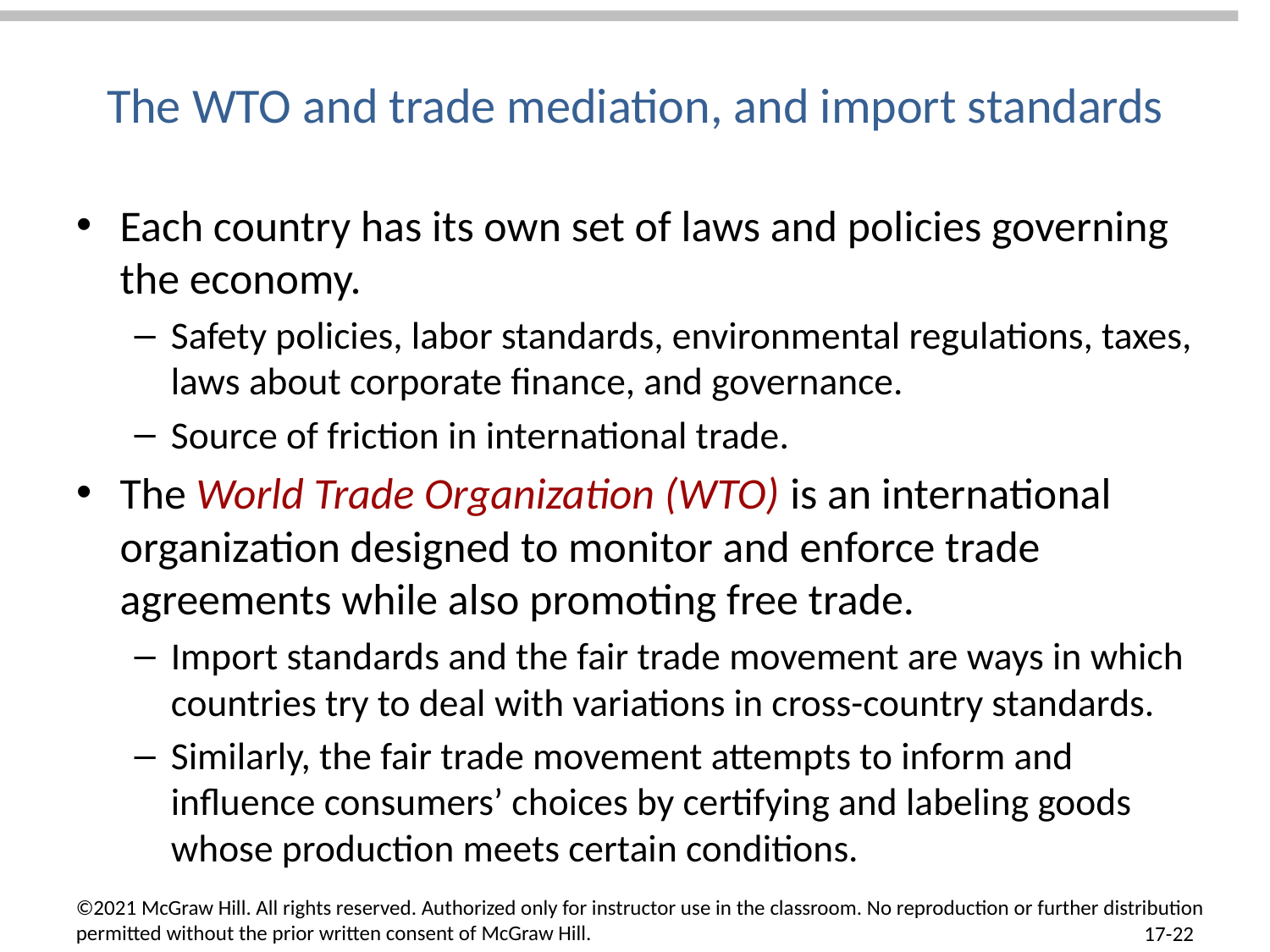

# The WTO and trade mediation, and import standards
Each country has its own set of laws and policies governing the economy.
Safety policies, labor standards, environmental regulations, taxes, laws about corporate finance, and governance.
Source of friction in international trade.
The World Trade Organization (WTO) is an international organization designed to monitor and enforce trade agreements while also promoting free trade.
Import standards and the fair trade movement are ways in which countries try to deal with variations in cross-country standards.
Similarly, the fair trade movement attempts to inform and influence consumers’ choices by certifying and labeling goods whose production meets certain conditions.